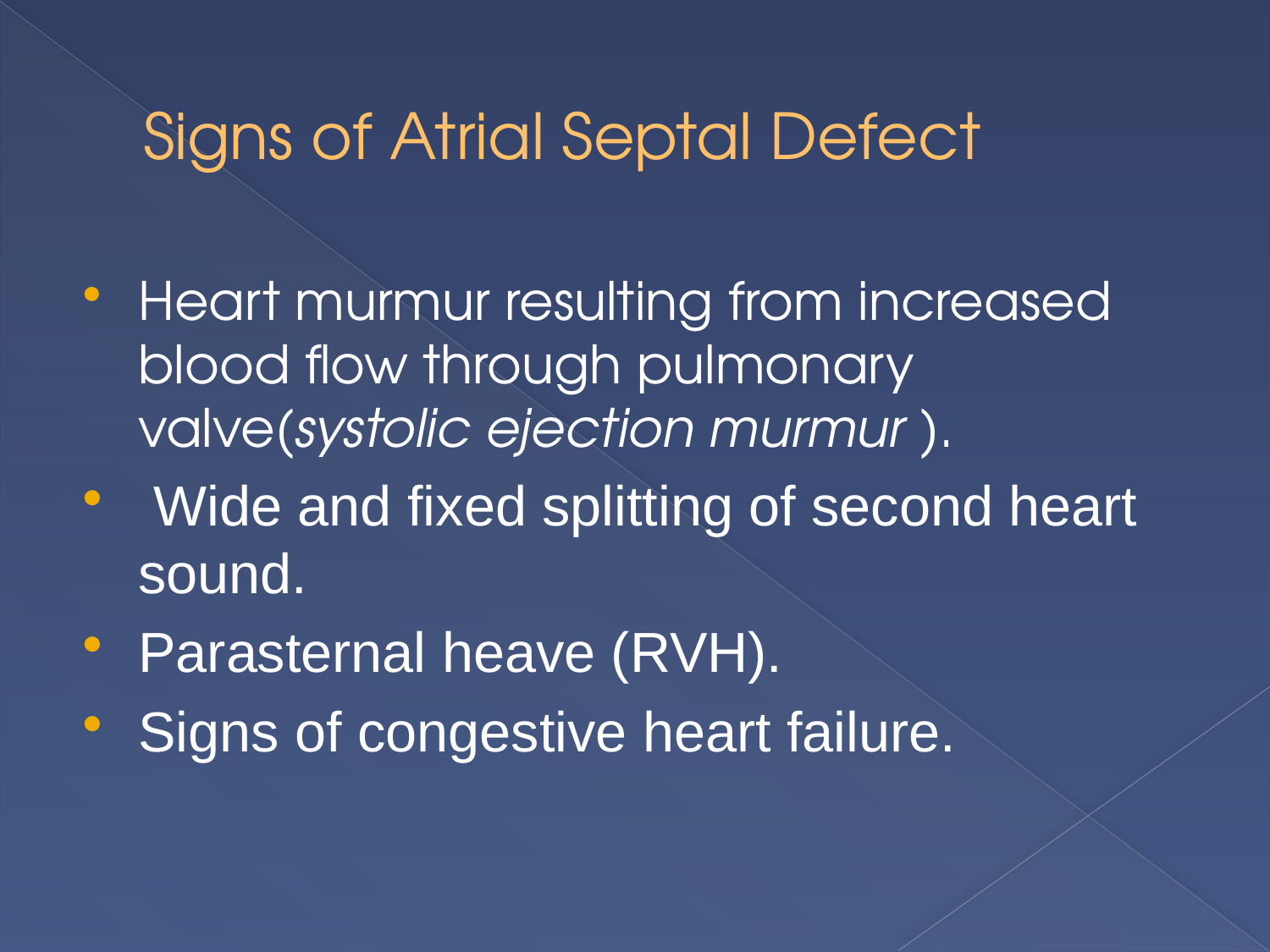

# Signs of Atrial Septal Defect
Heart murmur resulting from increased blood flow through pulmonary valve(systolic ejection murmur ).
 Wide and fixed splitting of second heart sound.
Parasternal heave (RVH).
Signs of congestive heart failure.